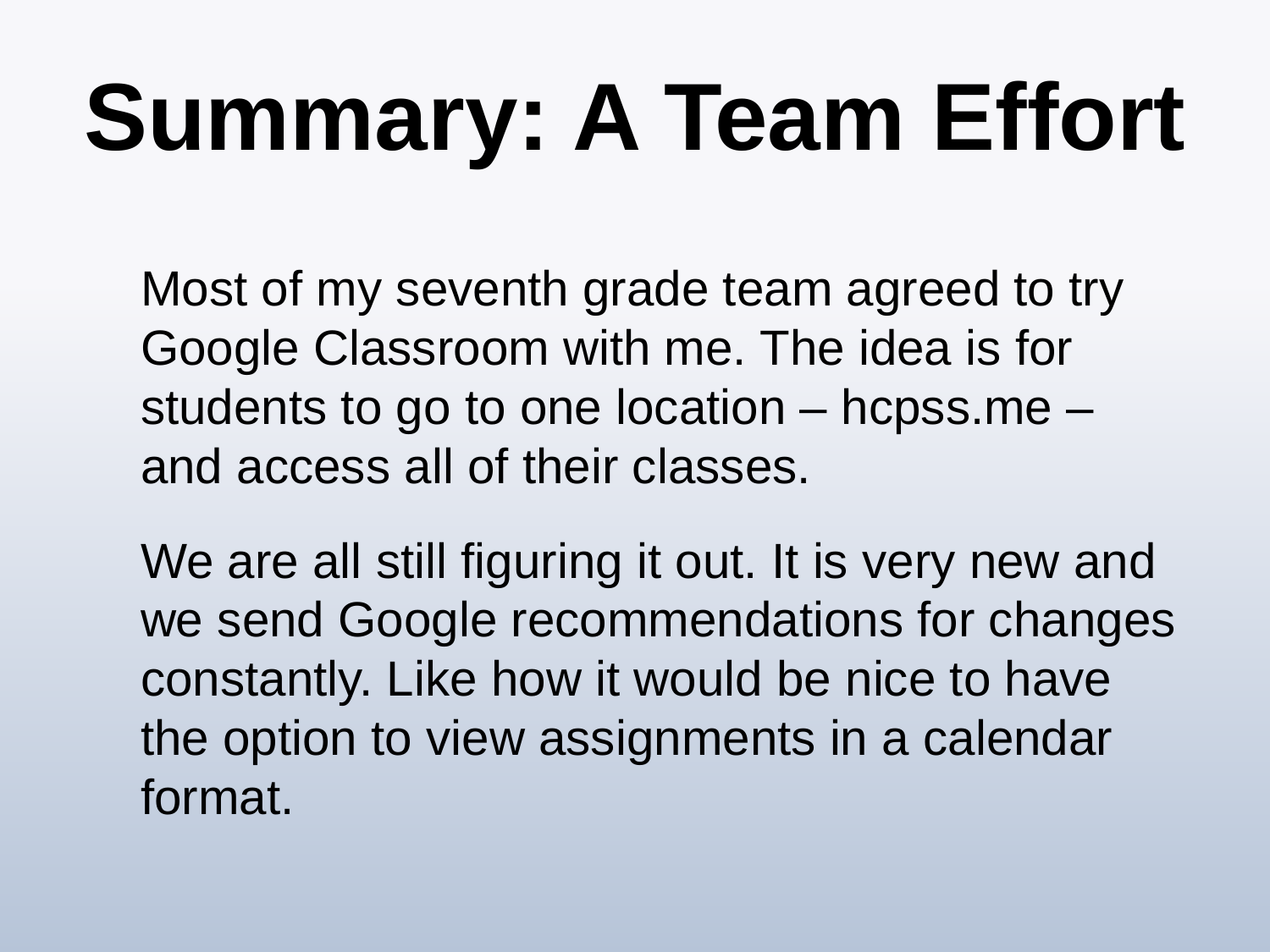

# Summary: A Team Effort
Most of my seventh grade team agreed to try Google Classroom with me. The idea is for students to go to one location – hcpss.me – and access all of their classes.
We are all still figuring it out. It is very new and we send Google recommendations for changes constantly. Like how it would be nice to have the option to view assignments in a calendar format.